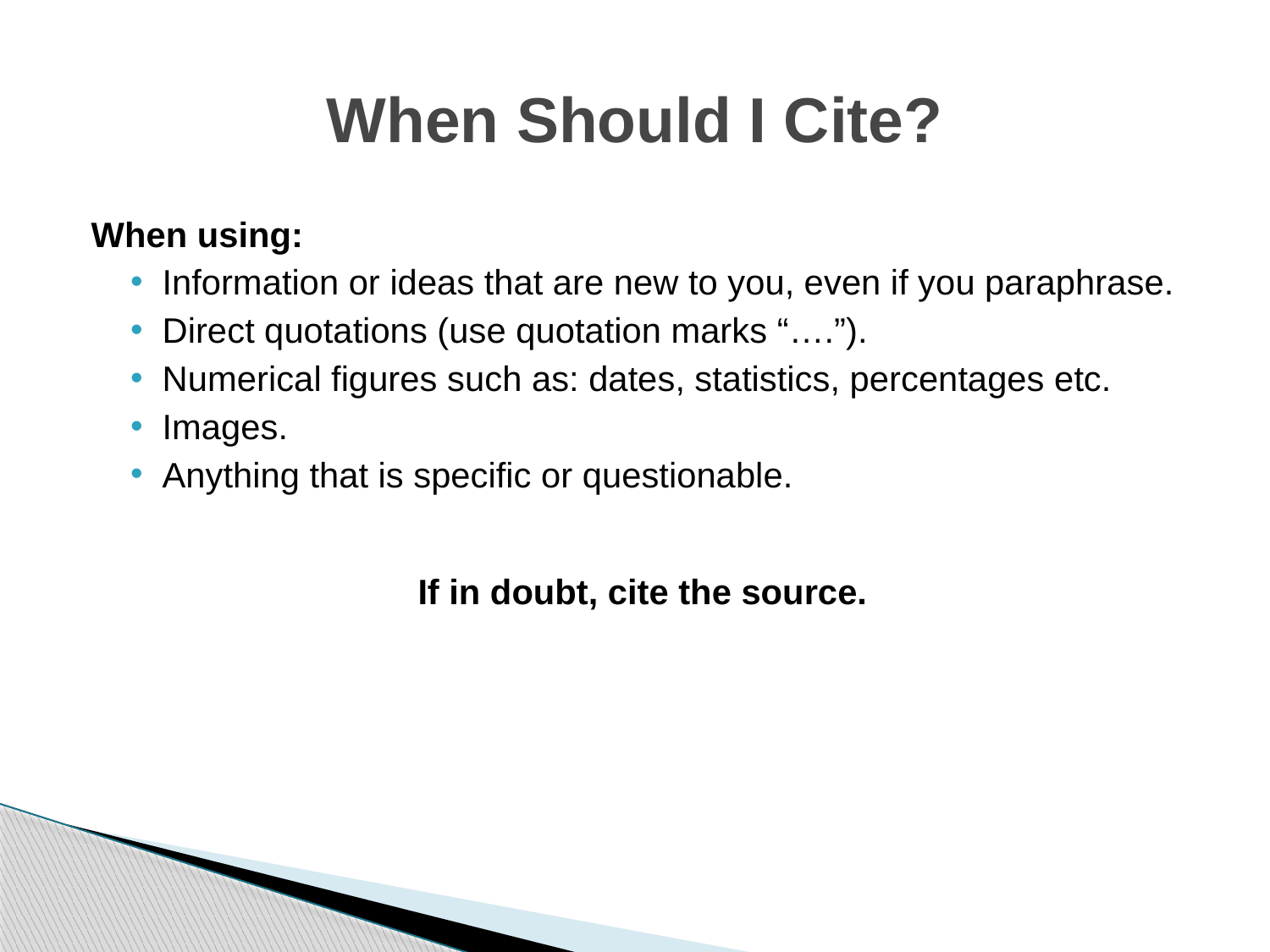

# When Should I Cite?
When using:
Information or ideas that are new to you, even if you paraphrase.
Direct quotations (use quotation marks “….”).
Numerical figures such as: dates, statistics, percentages etc.
Images.
Anything that is specific or questionable.

If in doubt, cite the source.